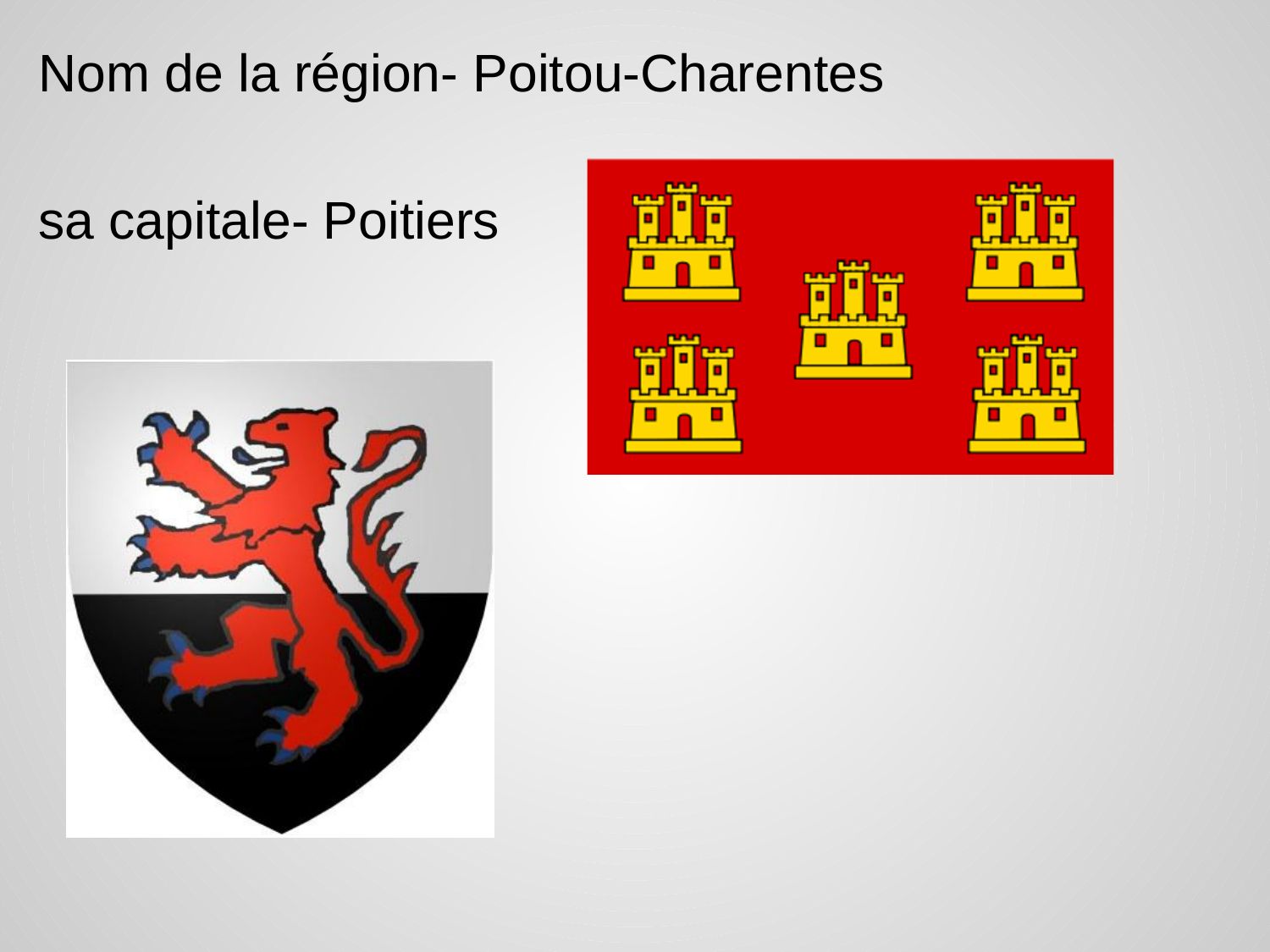

Nom de la région- Poitou-Charentes

sa capitale- Poitiers